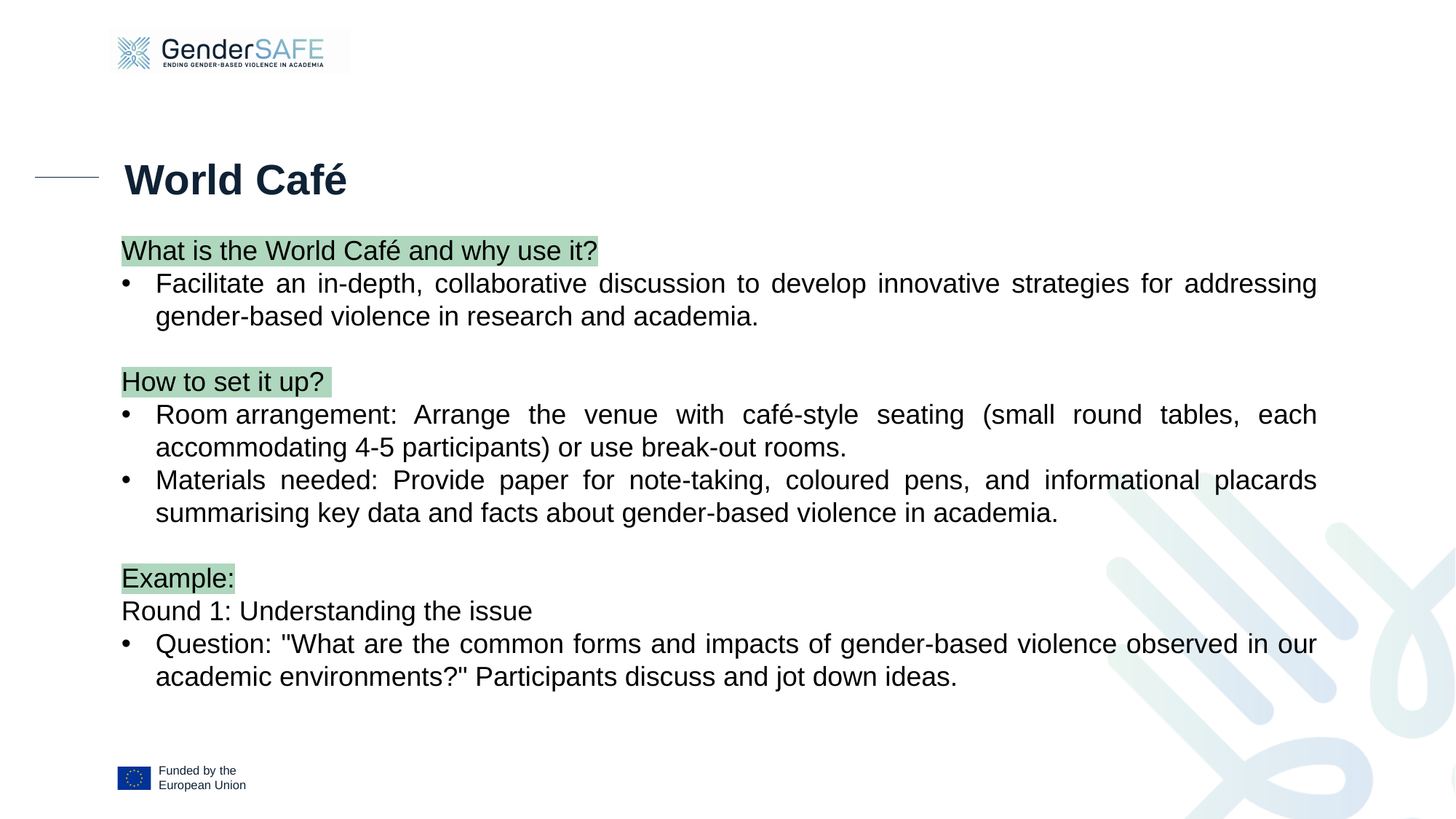

# World Café
What is the World Café and why use it?
Facilitate an in-depth, collaborative discussion to develop innovative strategies for addressing gender-based violence in research and academia.

How to set it up?
Room arrangement: Arrange the venue with café-style seating (small round tables, each accommodating 4-5 participants) or use break-out rooms.
Materials needed: Provide paper for note-taking, coloured pens, and informational placards summarising key data and facts about gender-based violence in academia.

Example:
Round 1: Understanding the issue
Question: "What are the common forms and impacts of gender-based violence observed in our academic environments?" Participants discuss and jot down ideas.